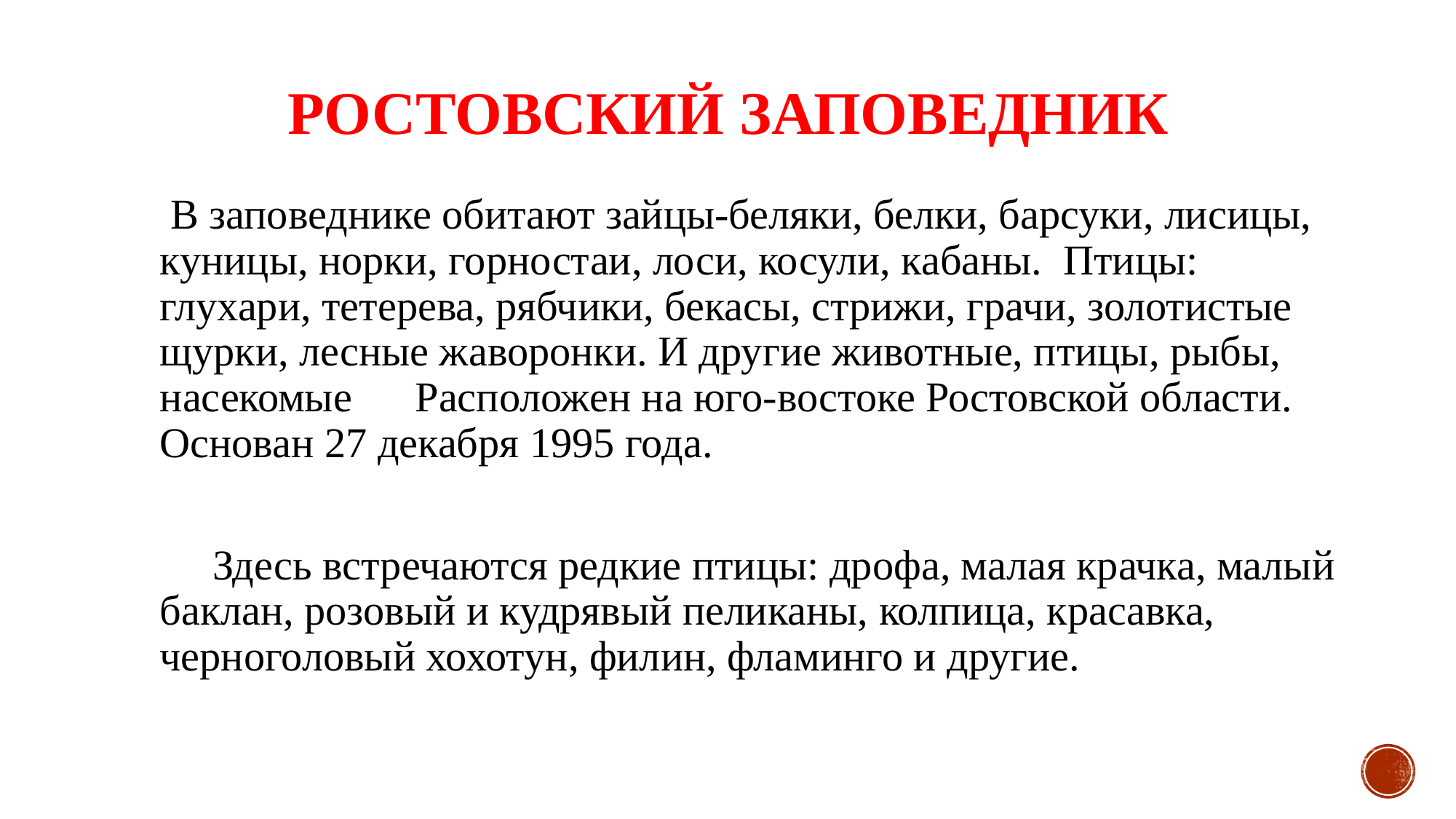

# Ростовский заповедник
 В заповеднике обитают зайцы-беляки, белки, барсуки, лисицы,  куницы, норки, горностаи, лоси, косули, кабаны.  Птицы: глухари, тетерева, рябчики, бекасы, стрижи, грачи, золотистые щурки, лесные жаворонки. И другие животные, птицы, рыбы, насекомые      Расположен на юго-востоке Ростовской области. Основан 27 декабря 1995 года.
     Здесь встречаются редкие птицы: дрофа, малая крачка, малый баклан, розовый и кудрявый пеликаны, колпица, красавка, черноголовый хохотун, филин, фламинго и другие.